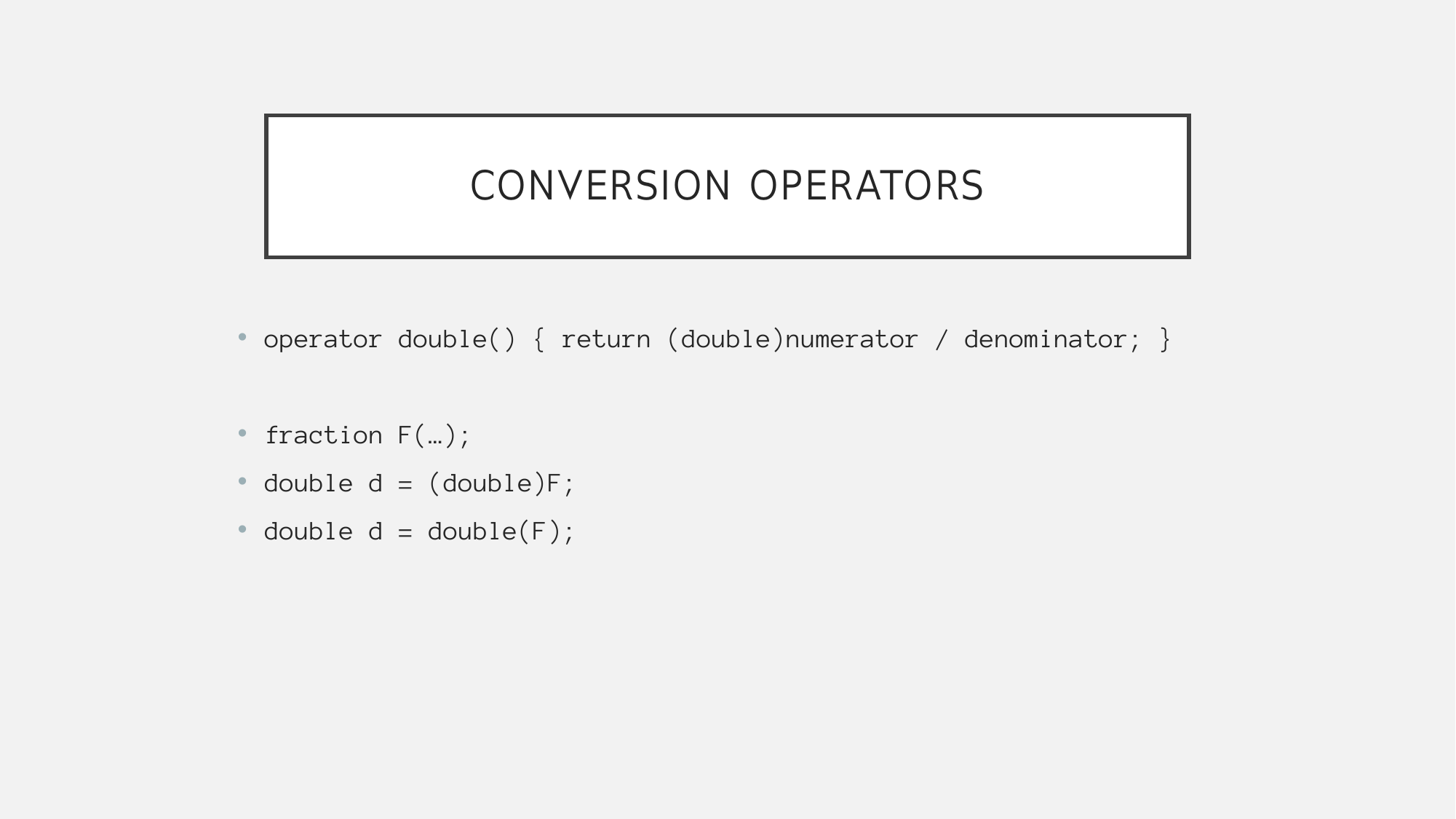

# Conversion Operators
operator double() { return (double)numerator / denominator; }

fraction F(…);
double d = (double)F;
double d = double(F);